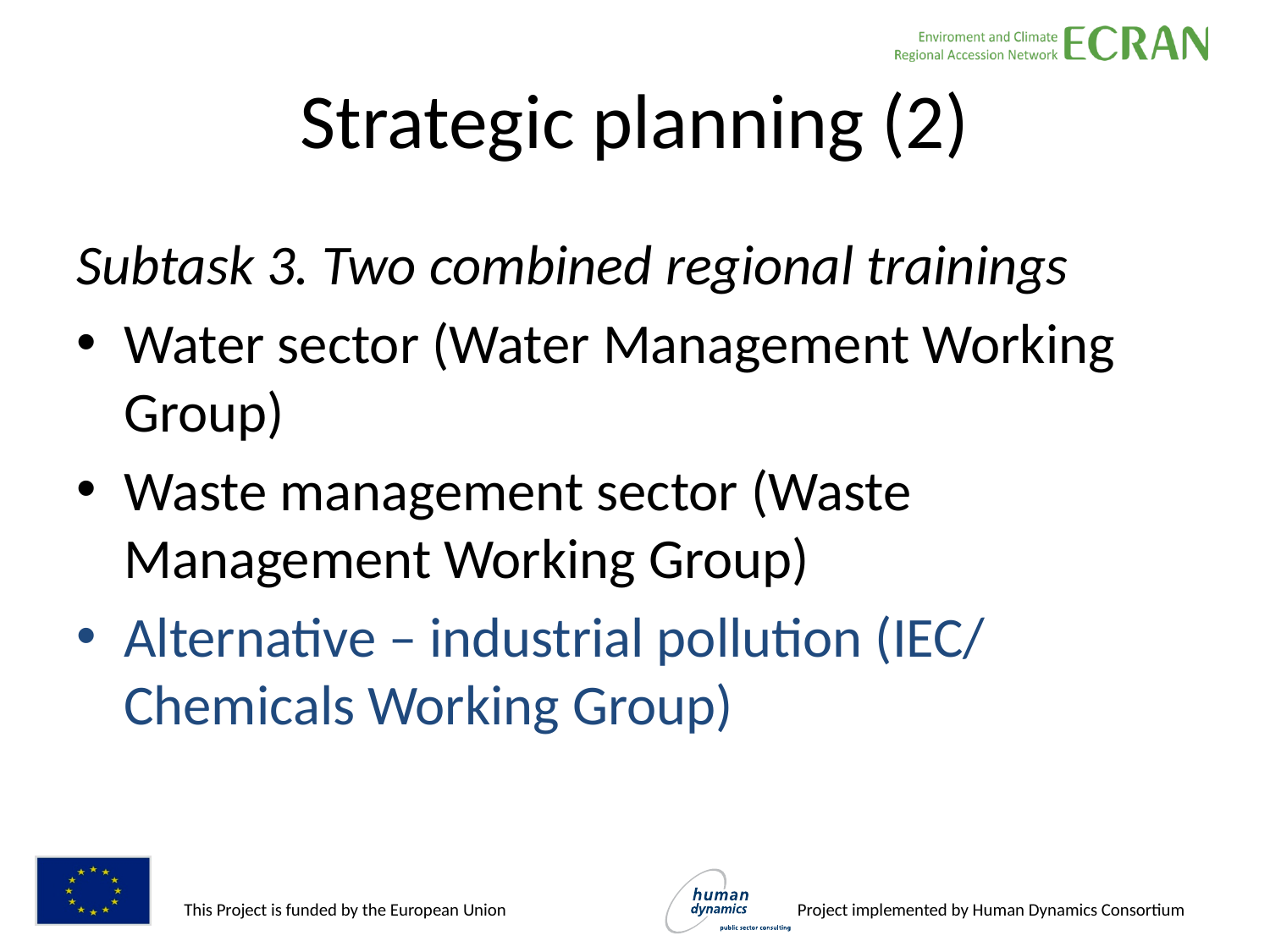

# Strategic planning (2)
Subtask 3. Two combined regional trainings
Water sector (Water Management Working Group)
Waste management sector (Waste Management Working Group)
Alternative – industrial pollution (IEC/ Chemicals Working Group)